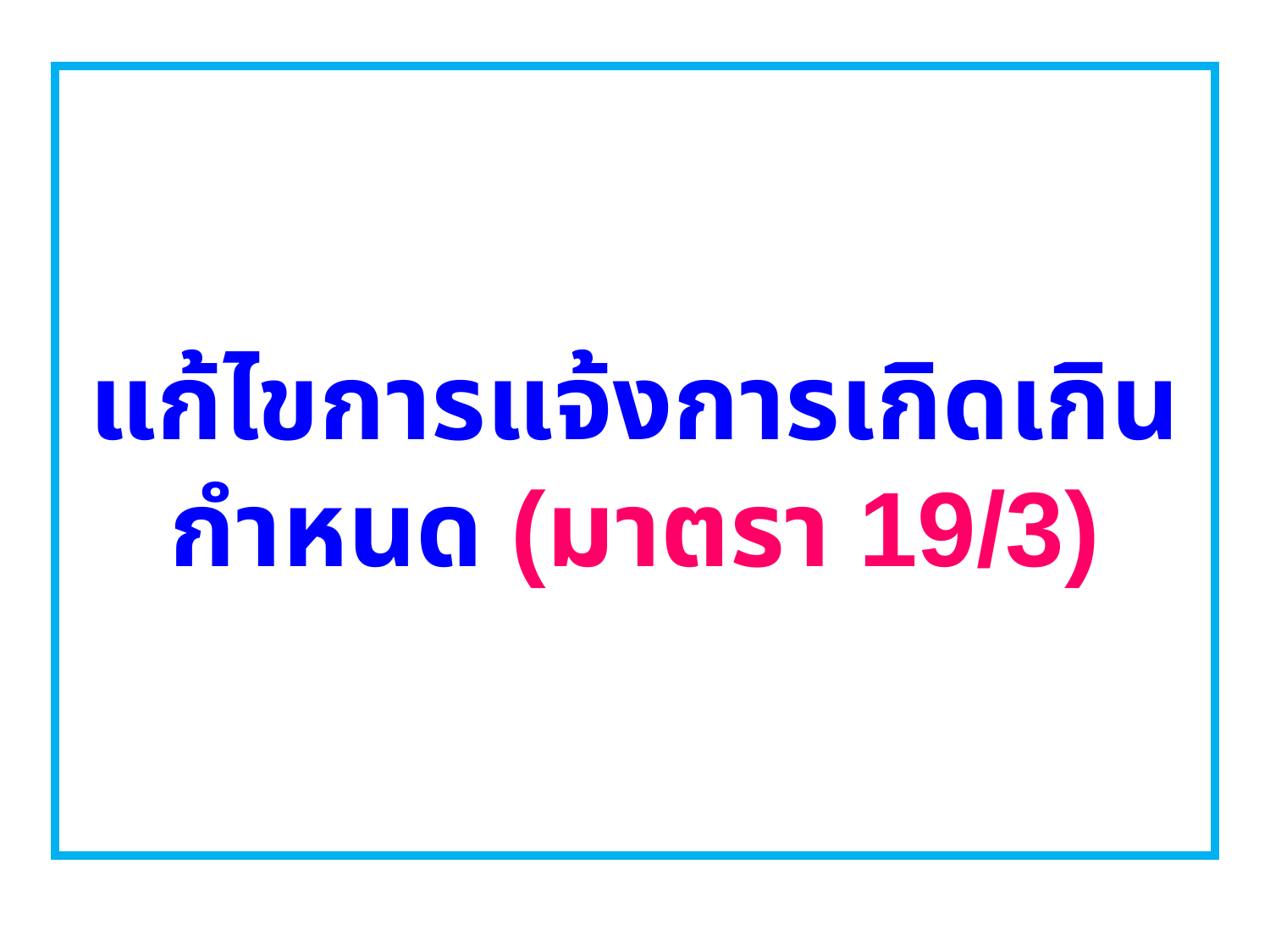

แก้ไขการแจ้งการเกิดเกินกำหนด (มาตรา 19/3)